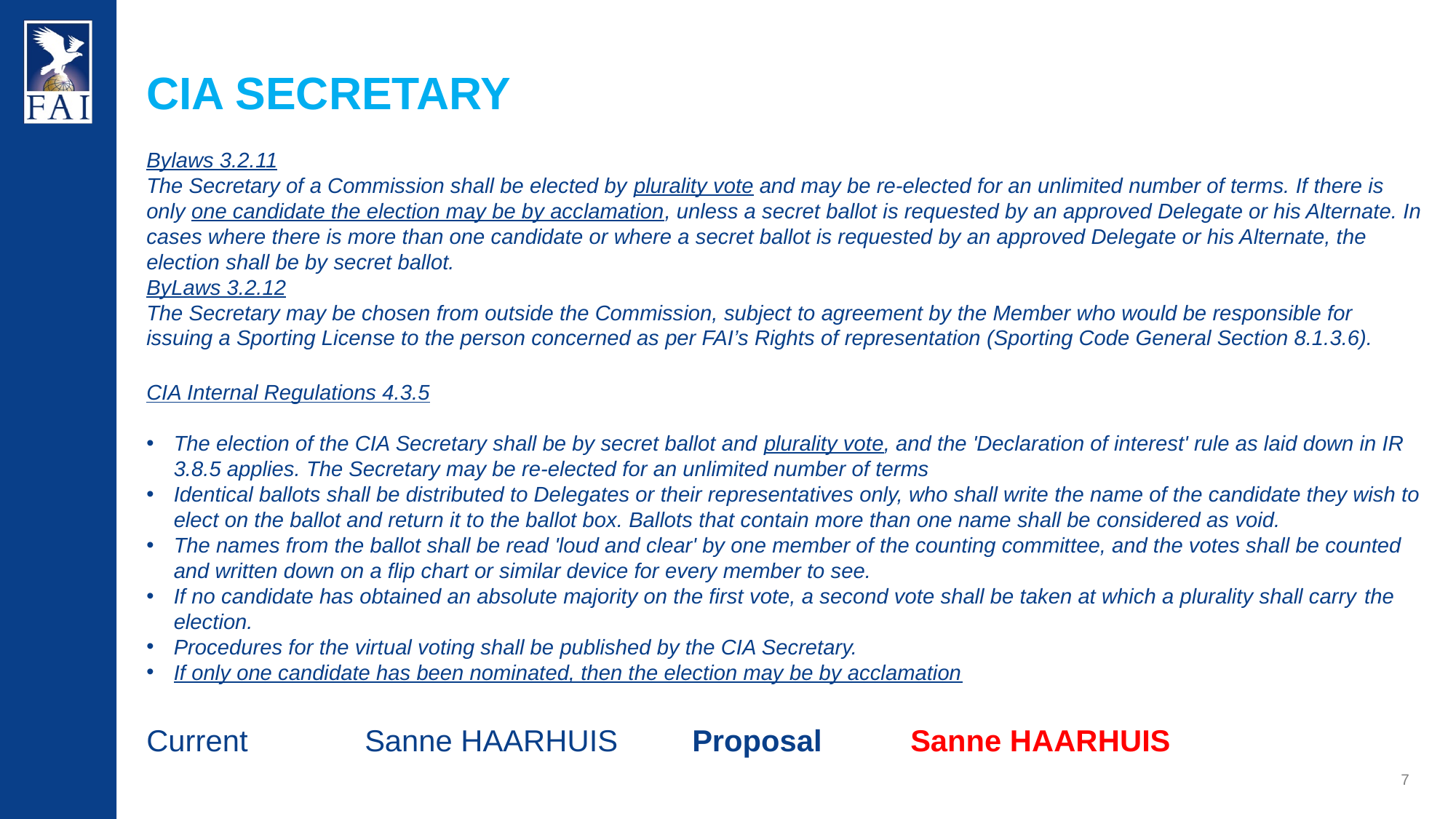

CIA Secretary
Bylaws 3.2.11
The Secretary of a Commission shall be elected by plurality vote and may be re-elected for an unlimited number of terms. If there is only one candidate the election may be by acclamation, unless a secret ballot is requested by an approved Delegate or his Alternate. In cases where there is more than one candidate or where a secret ballot is requested by an approved Delegate or his Alternate, the election shall be by secret ballot.
ByLaws 3.2.12
The Secretary may be chosen from outside the Commission, subject to agreement by the Member who would be responsible for issuing a Sporting License to the person concerned as per FAI’s Rights of representation (Sporting Code General Section 8.1.3.6).

CIA Internal Regulations 4.3.5

The election of the CIA Secretary shall be by secret ballot and plurality vote, and the 'Declaration of interest' rule as laid down in IR 3.8.5 applies. The Secretary may be re-elected for an unlimited number of terms
Identical ballots shall be distributed to Delegates or their representatives only, who shall write the name of the candidate they wish to elect on the ballot and return it to the ballot box. Ballots that contain more than one name shall be considered as void.
The names from the ballot shall be read 'loud and clear' by one member of the counting committee, and the votes shall be counted and written down on a flip chart or similar device for every member to see.
If no candidate has obtained an absolute majority on the first vote, a second vote shall be taken at which a plurality shall carry the election.
Procedures for the virtual voting shall be published by the CIA Secretary.
If only one candidate has been nominated, then the election may be by acclamation

Current		Sanne HAARHUIS	Proposal	Sanne HAARHUIS